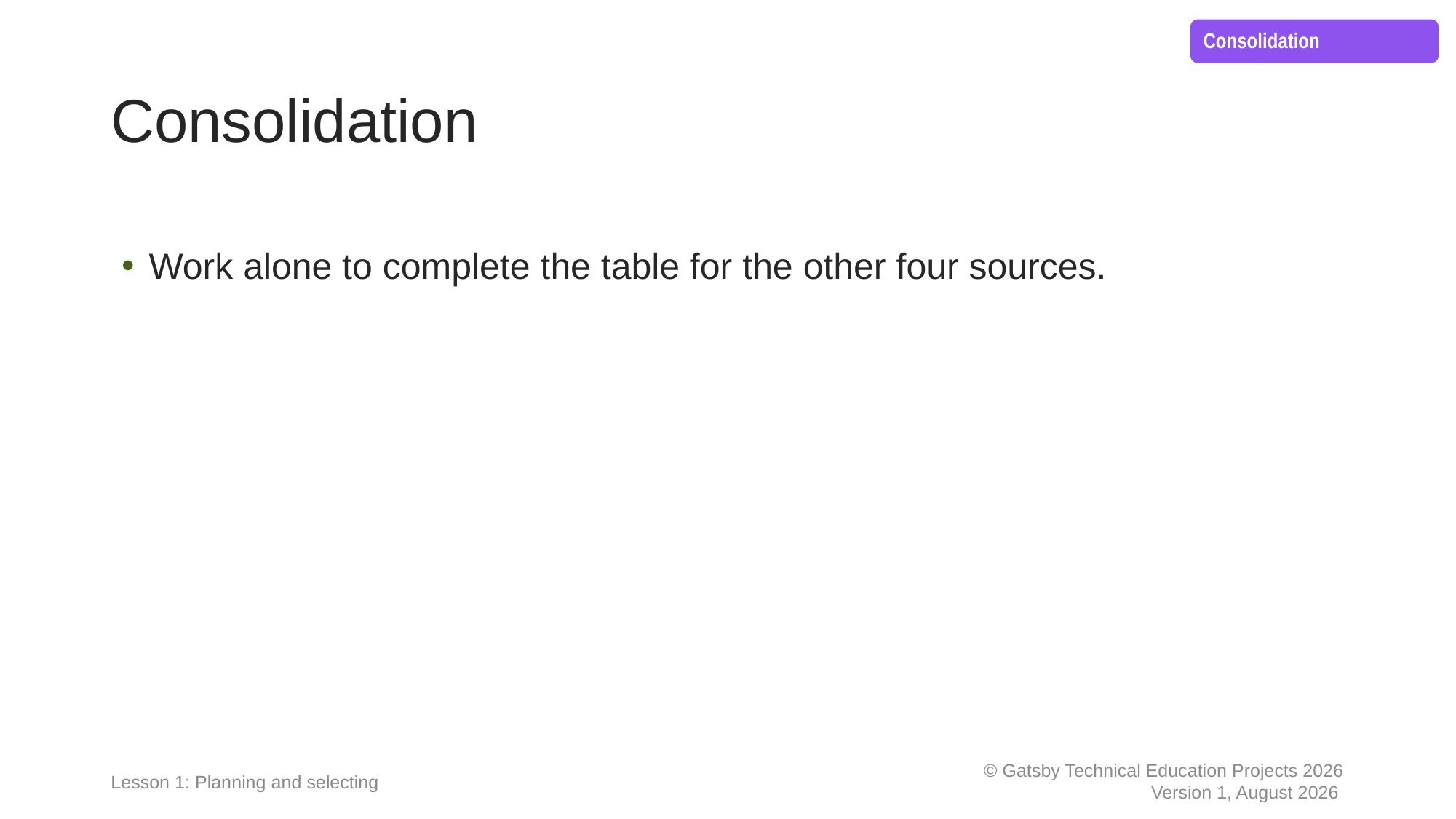

# Consolidation
Work alone to complete the table for the other four sources.
Lesson 1: Planning and selecting